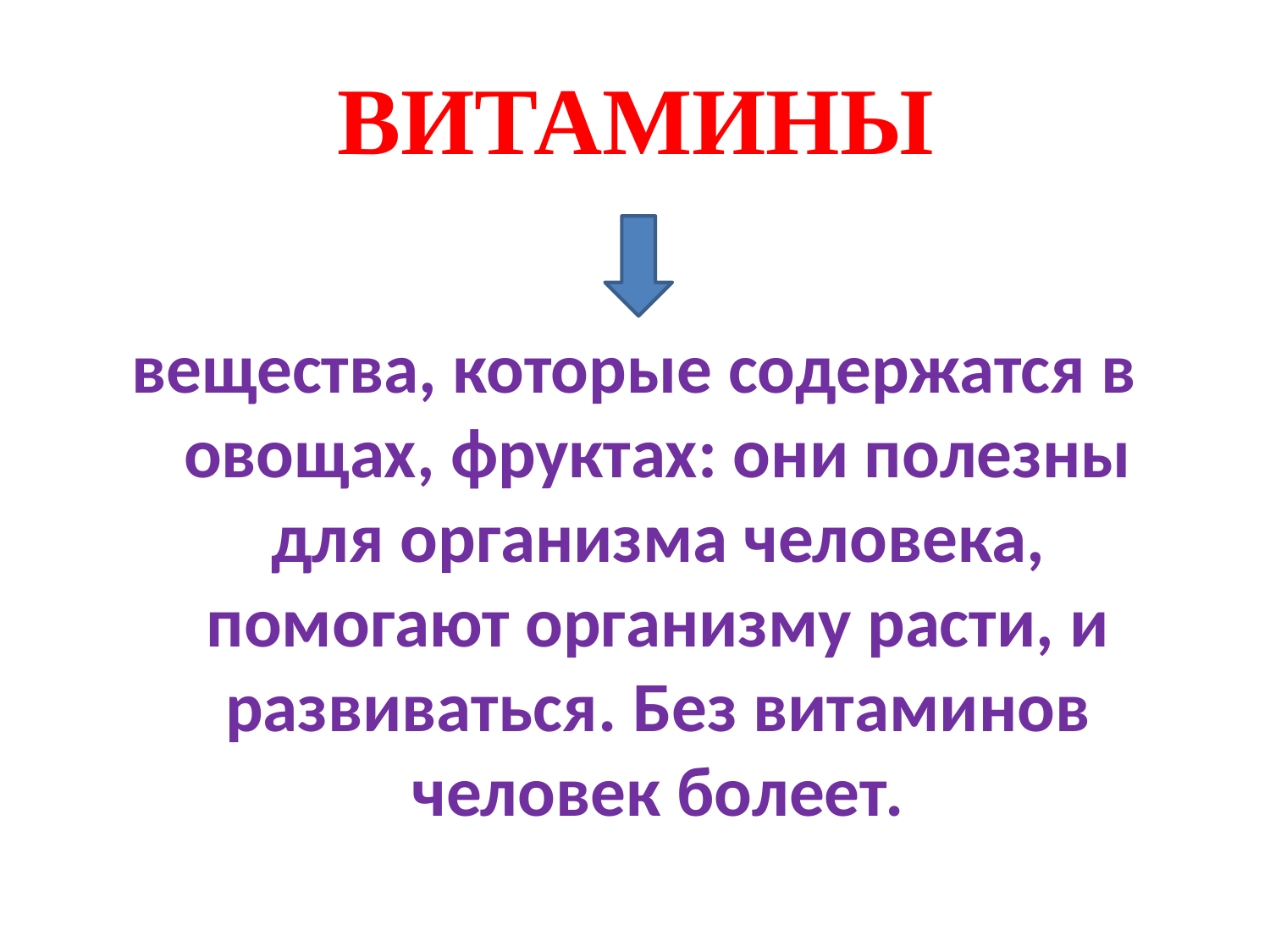

# ВИТАМИНЫ

вещества, которые содержатся в овощах, фруктах: они полезны для организма человека, помогают организму расти, и развиваться. Без витаминов человек болеет.